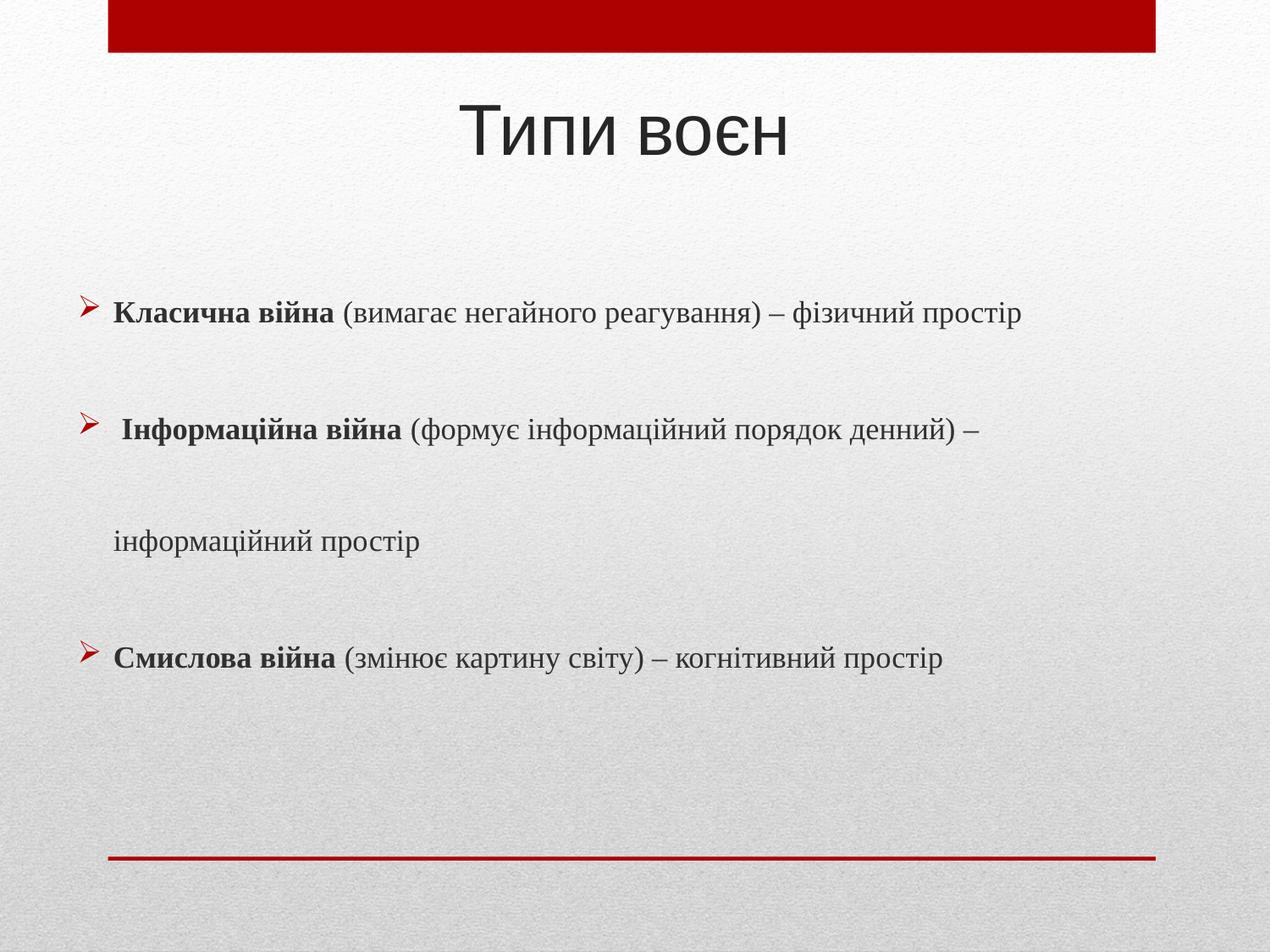

# Типи воєн
Класична війна (вимагає негайного реагування) – фізичний простір
 Інформаційна війна (формує інформаційний порядок денний) – інформаційний простір
Смислова війна (змінює картину світу) – когнітивний простір